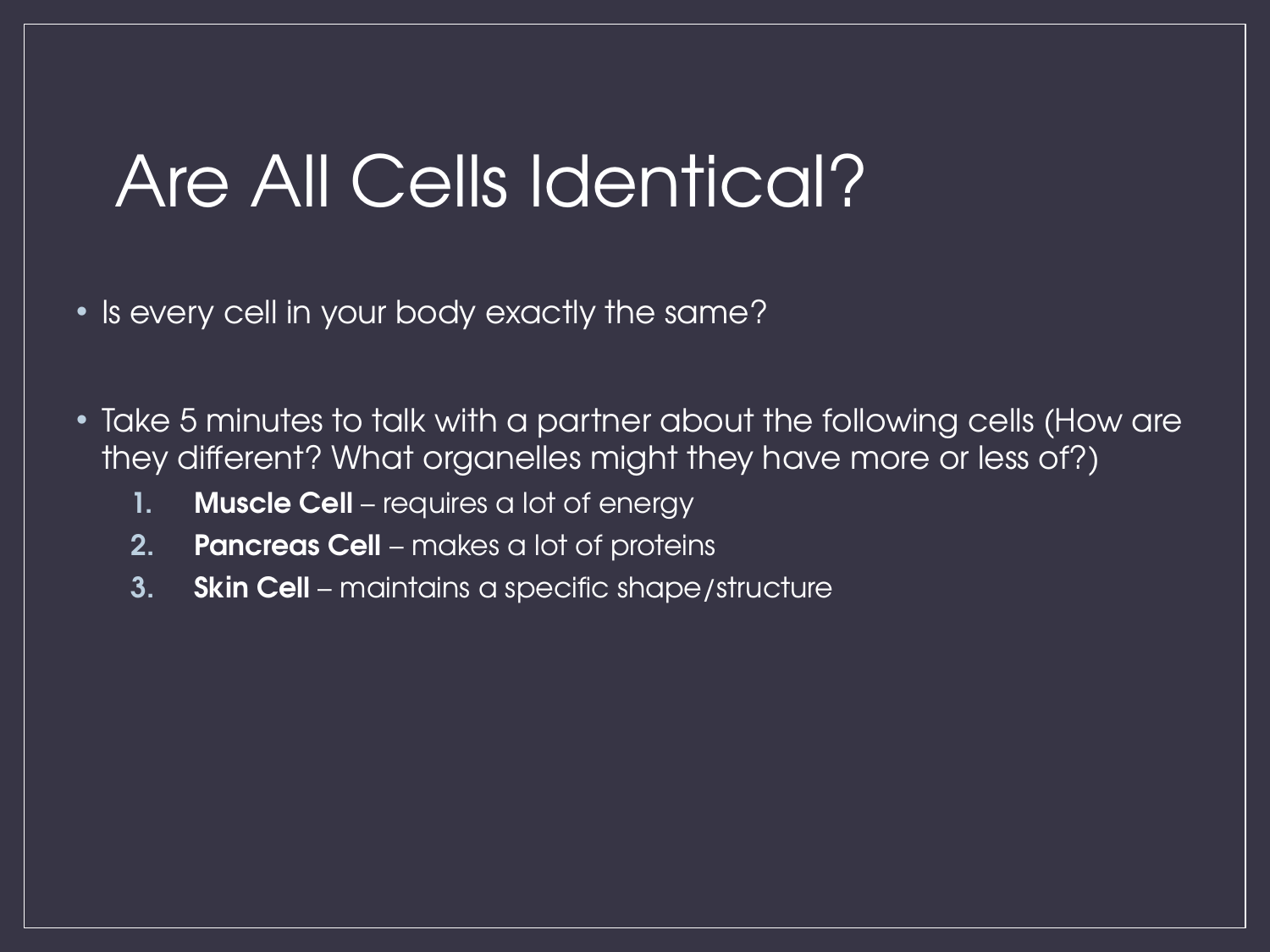

# Are All Cells Identical?
Is every cell in your body exactly the same?

Take 5 minutes to talk with a partner about the following cells (How are they different? What organelles might they have more or less of?)
Muscle Cell – requires a lot of energy
Pancreas Cell – makes a lot of proteins
Skin Cell – maintains a specific shape/structure